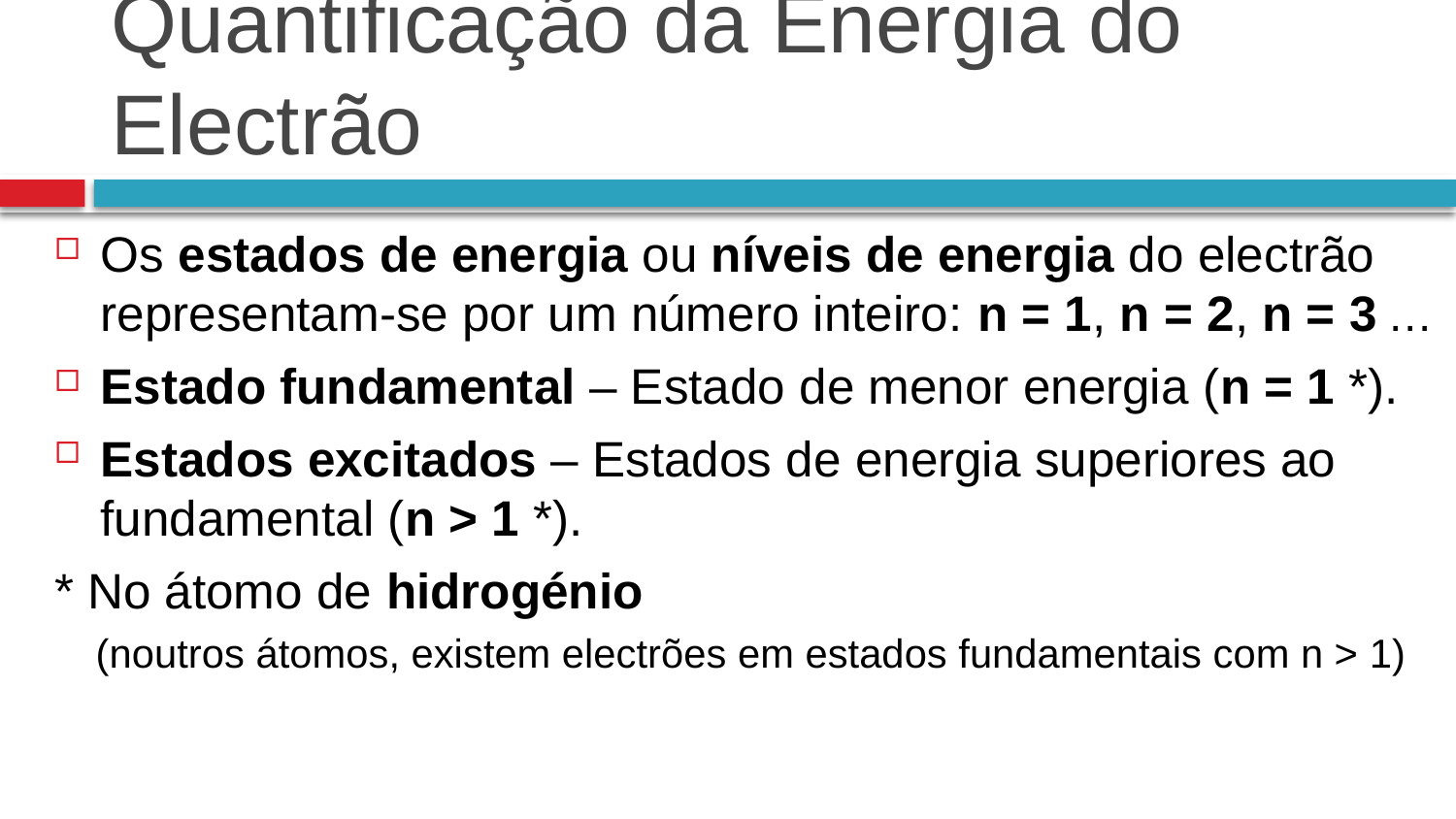

# Quantificação da Energia do Electrão
Os estados de energia ou níveis de energia do electrão representam-se por um número inteiro: n = 1, n = 2, n = 3 …
Estado fundamental – Estado de menor energia (n = 1 *).
Estados excitados – Estados de energia superiores ao fundamental (n > 1 *).
* No átomo de hidrogénio
   (noutros átomos, existem electrões em estados fundamentais com n > 1)